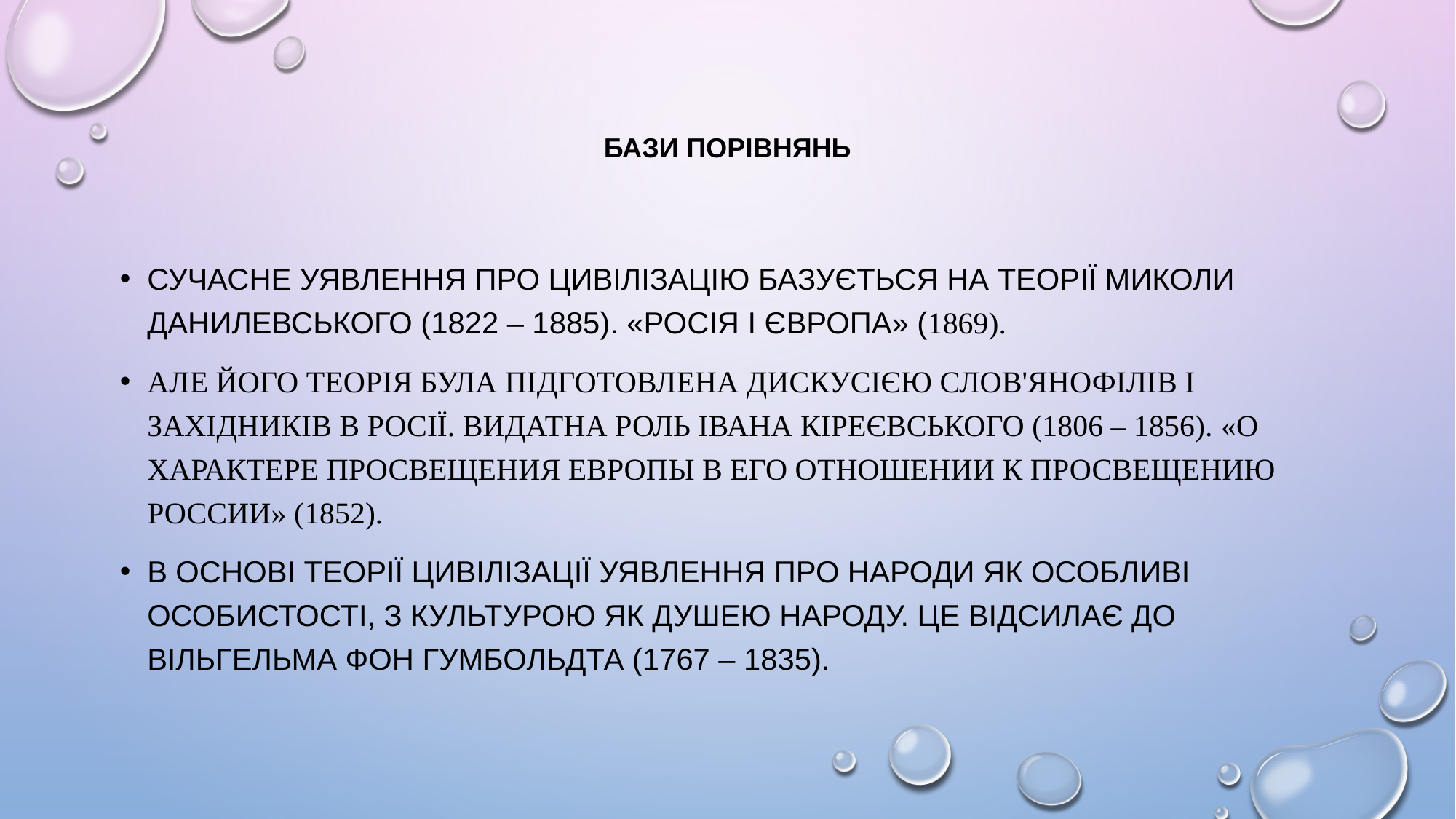

# Бази порівнянь
Сучасне уявлення про цивілізацію базується на теорії Миколи Данилевського (1822 – 1885). «Росія і Європа» (1869).
Але його теорія була підготовлена дискусією слов'янофілів і західників в Росії. Видатна роль Івана Кіреєвського (1806 – 1856). «О характере просвещения Европы в его отношении к просвещению России» (1852).
В основі теорії цивілізації уявлення про народи як особливі особистості, з культурою як душею народу. Це відсилає до Вільгельма фон гумбольдта (1767 – 1835).